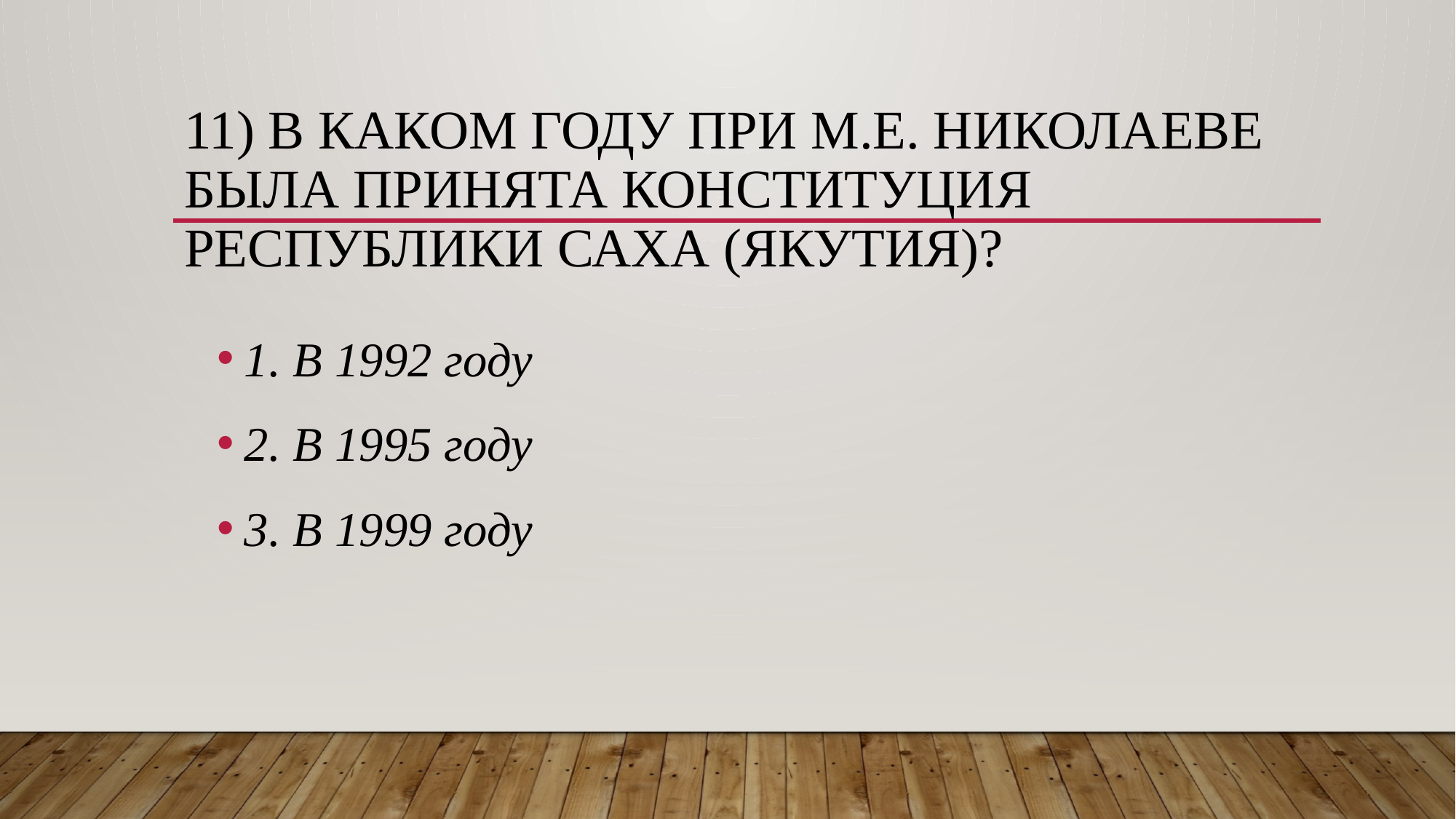

# 11) В каком году при м.Е. Николаеве была принята Конституция Республики Саха (Якутия)?
1. В 1992 году
2. В 1995 году
3. В 1999 году